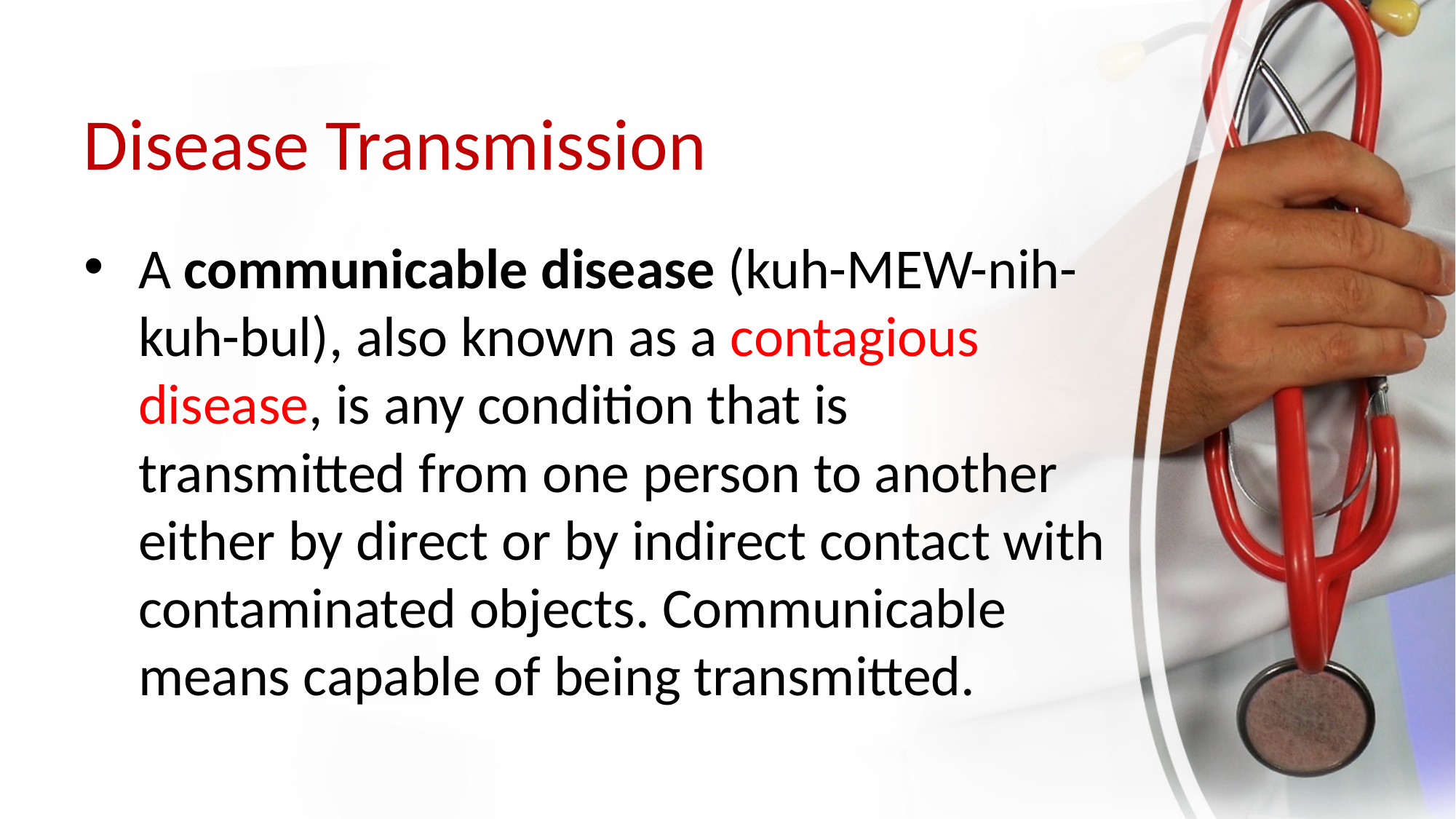

# Disease Transmission
A communicable disease (kuh-MEW-nih-kuh-bul), also known as a contagious disease, is any condition that is transmitted from one person to another either by direct or by indirect contact with contaminated objects. Communicable means capable of being transmitted.